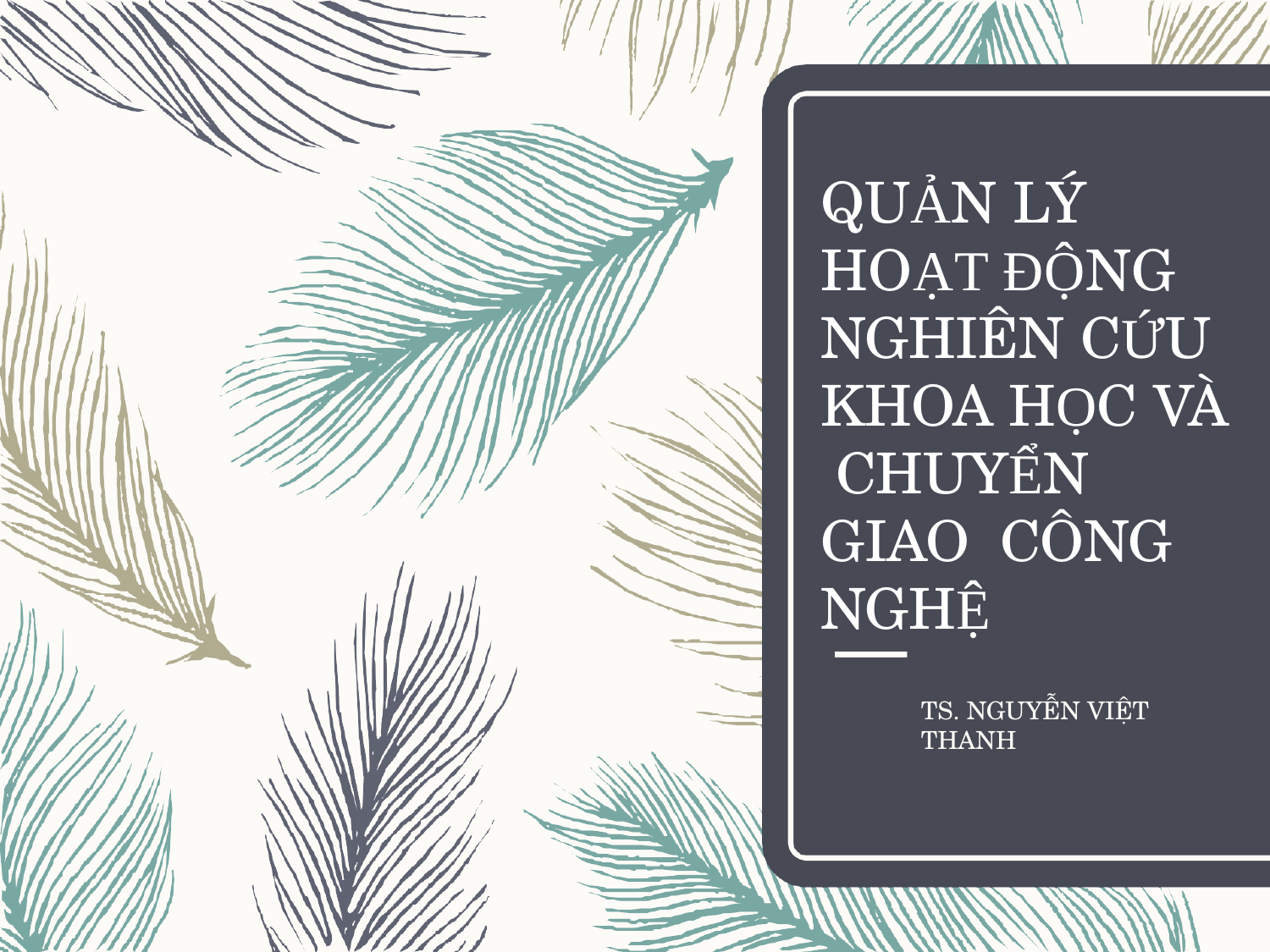

QUẢN LÝ  HOẠT ĐỘNG  NGHIÊN CỨU  KHOA HỌC VÀ  CHUYỂN GIAO  CÔNG NGHỆ
TS. NGUYỄN VIỆT THANH